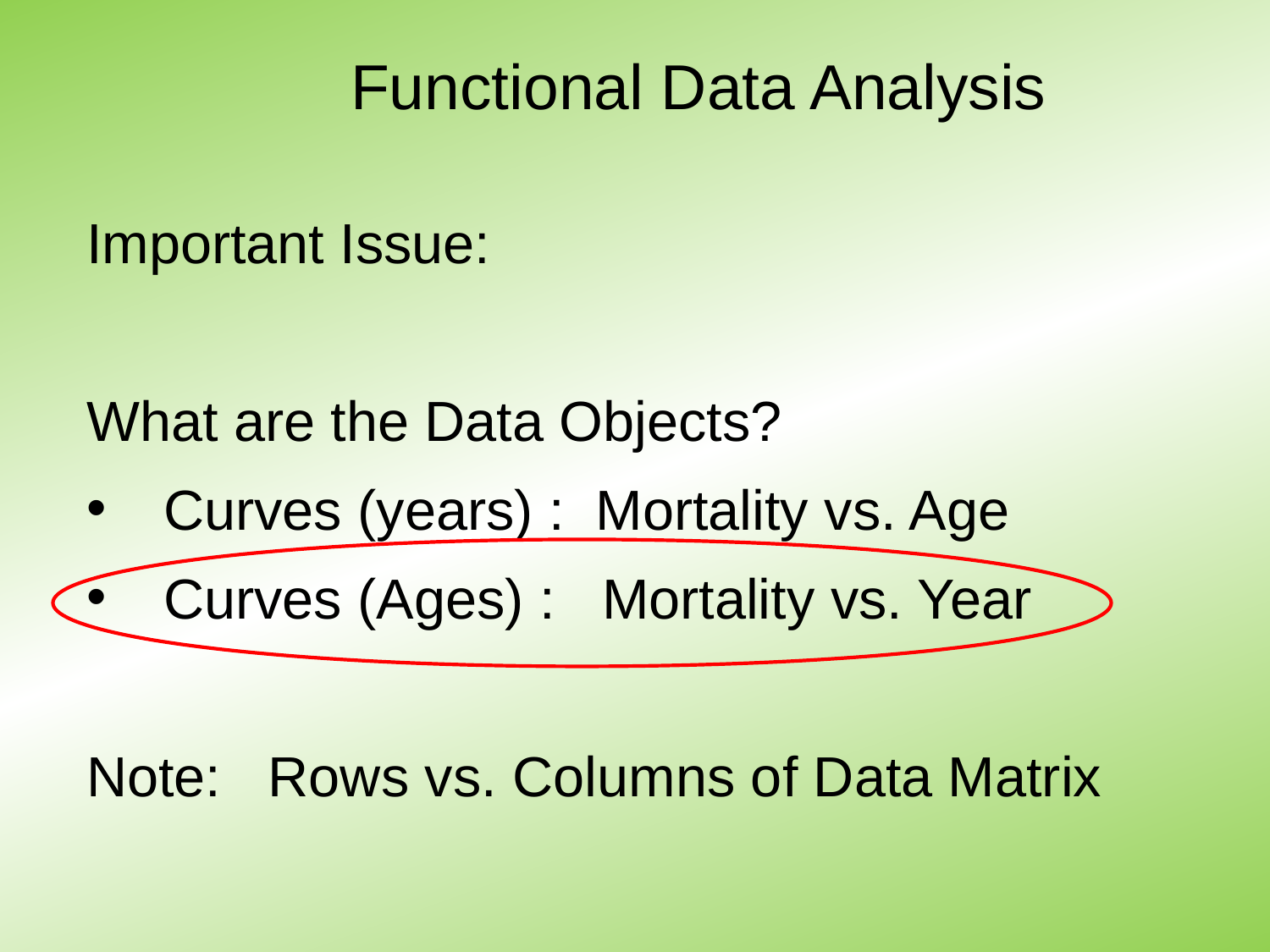

# Functional Data Analysis
Important Issue:

What are the Data Objects?
   Curves (years) :  Mortality vs. Age
   Curves (Ages) :   Mortality vs. Year

Note:   Rows vs. Columns of Data Matrix